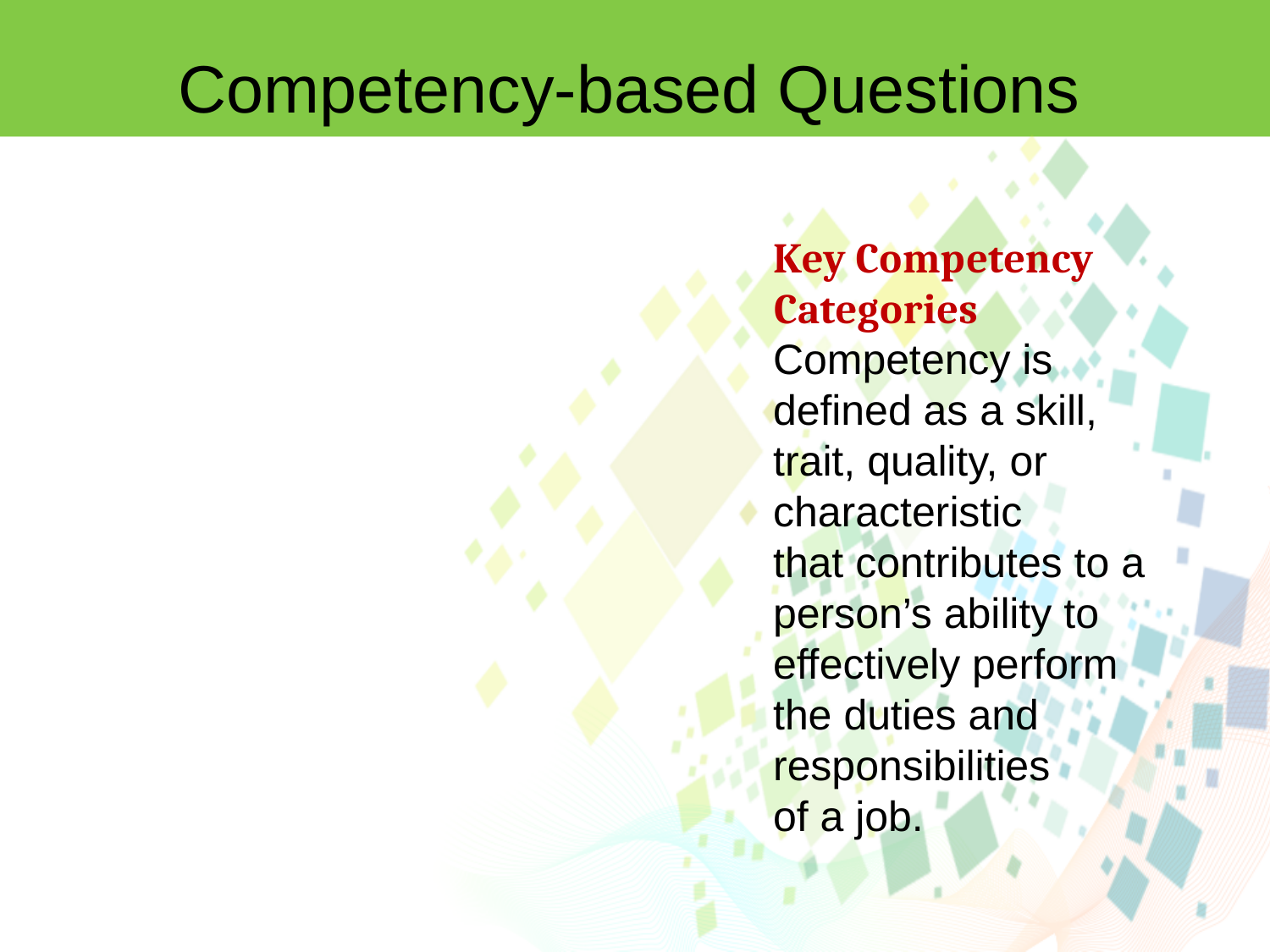

Competency-based Questions
Key Competency Categories
Competency is defined as a skill, trait, quality, or characteristic
that contributes to a person’s ability to effectively perform the duties and responsibilities
of a job.